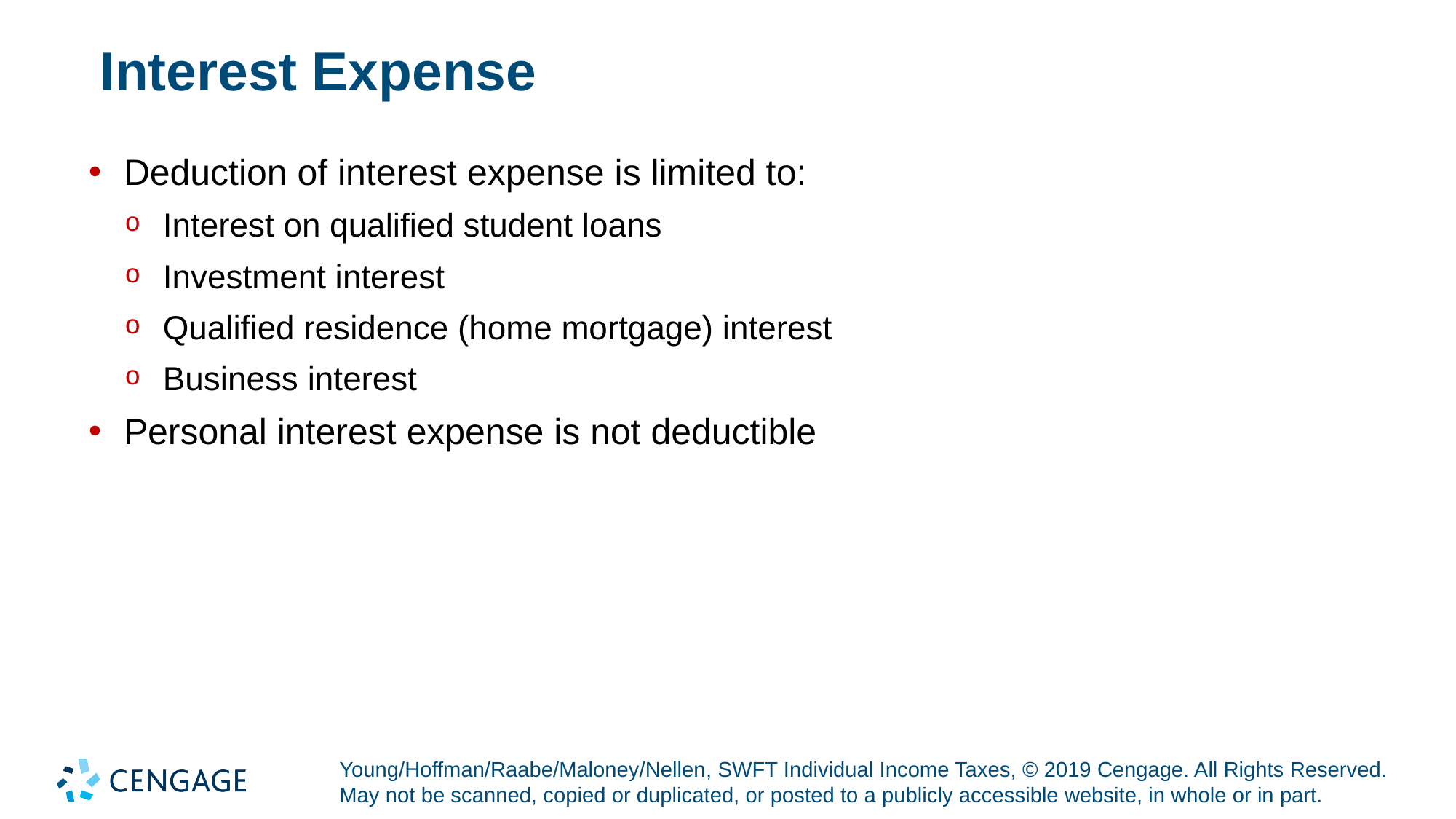

# Interest Expense
Deduction of interest expense is limited to:
Interest on qualified student loans
Investment interest
Qualified residence (home mortgage) interest
Business interest
Personal interest expense is not deductible